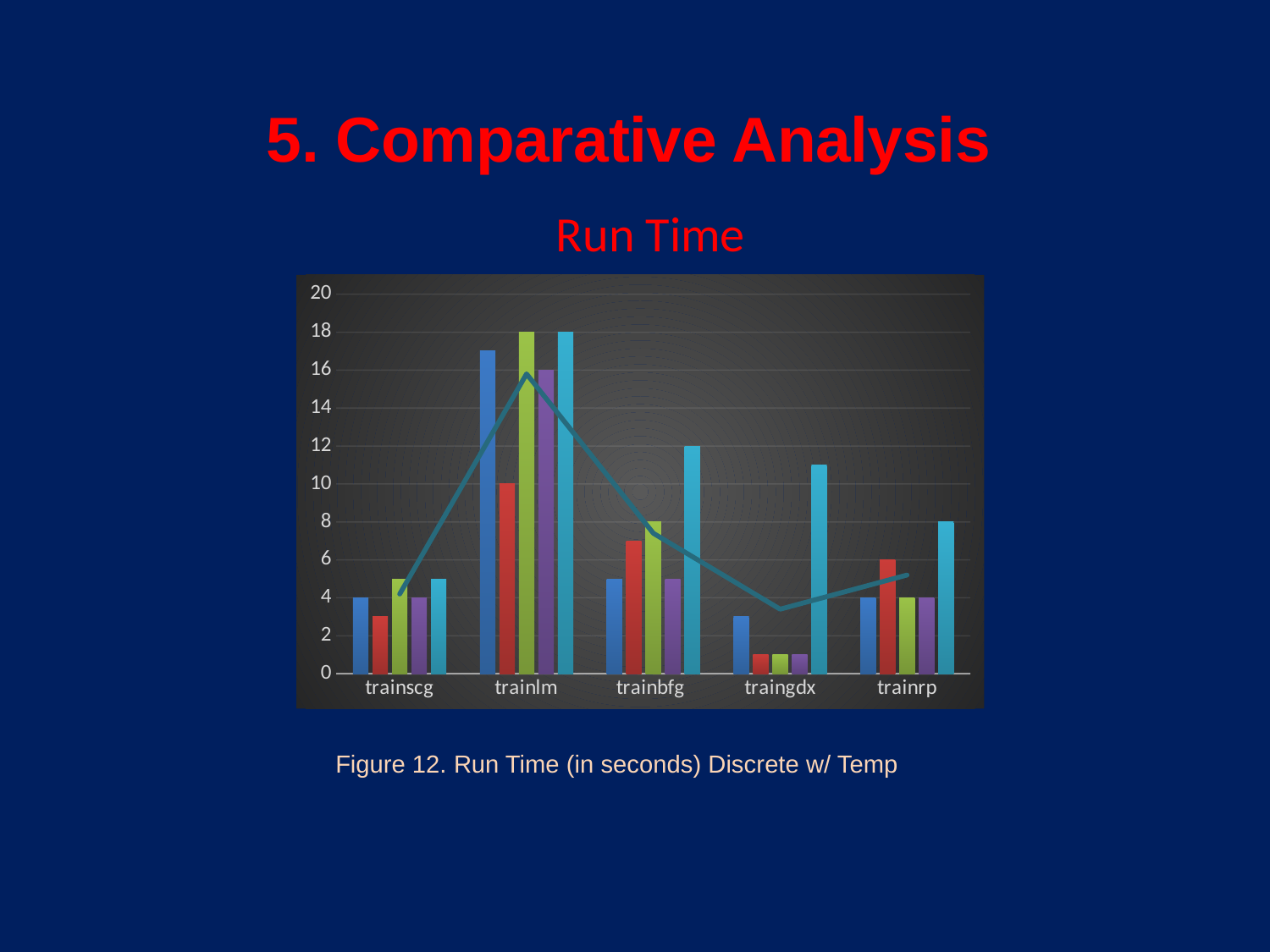

5. Comparative Analysis
     Run Time

### Chart

| Category |  |  |  |  |  |  |
|---|---|---|---|---|---|---|
| trainscg | 4.0 | 3.0 | 5.0 | 4.0 | 5.0 | 4.2 |
| trainlm | 17.0 | 10.0 | 18.0 | 16.0 | 18.0 | 15.8 |
| trainbfg  | 5.0 | 7.0 | 8.0 | 5.0 | 12.0 | 7.4 |
| traingdx | 3.0 | 1.0 | 1.0 | 1.0 | 11.0 | 3.4 |
| trainrp | 4.0 | 6.0 | 4.0 | 4.0 | 8.0 | 5.2 |
          Figure 12. Run Time (in seconds) Discrete w/ Temp